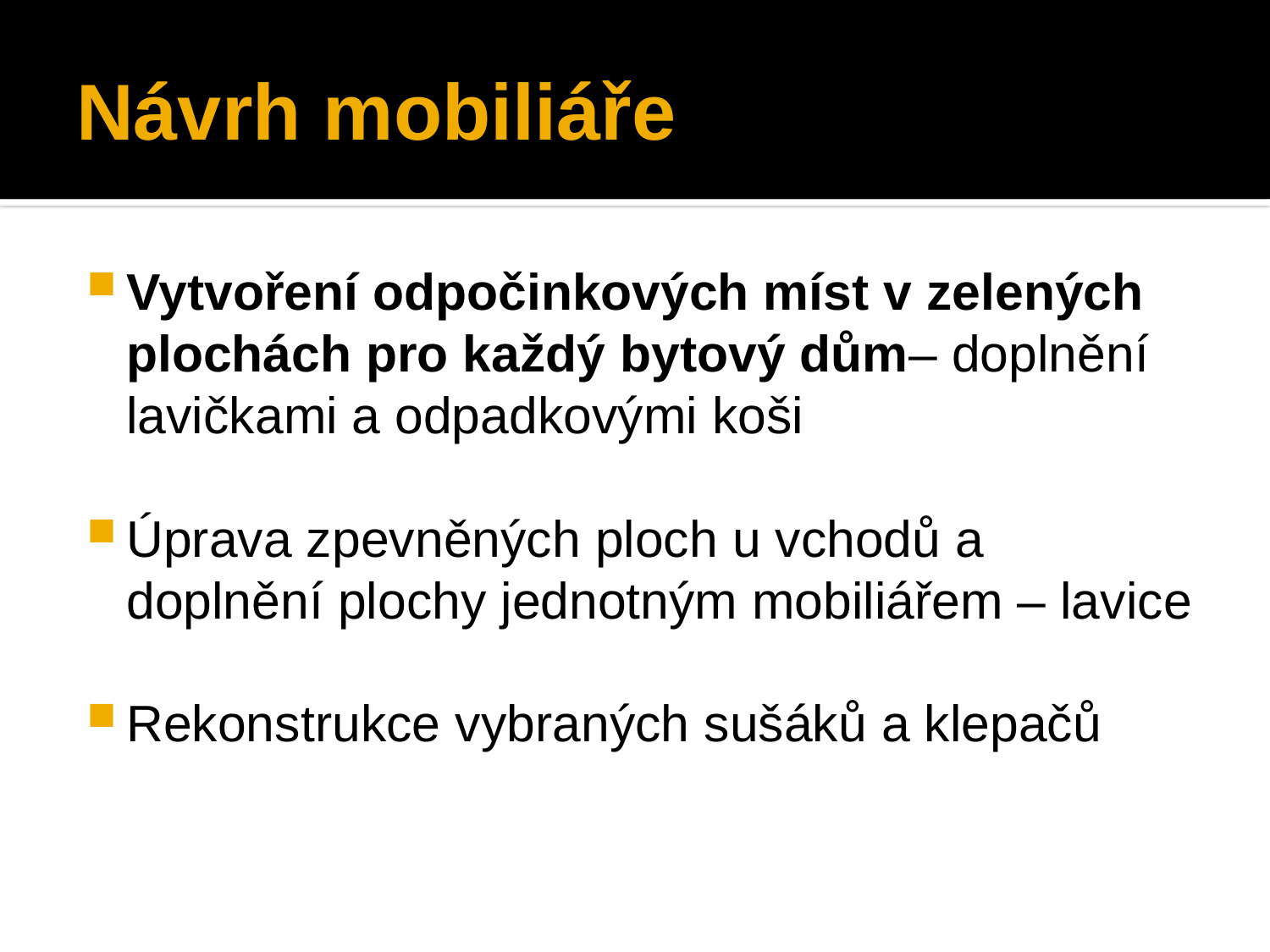

# Návrh mobiliáře
Vytvoření odpočinkových míst v zelených plochách pro každý bytový dům– doplnění lavičkami a odpadkovými koši

Úprava zpevněných ploch u vchodů a doplnění plochy jednotným mobiliářem – lavice

Rekonstrukce vybraných sušáků a klepačů